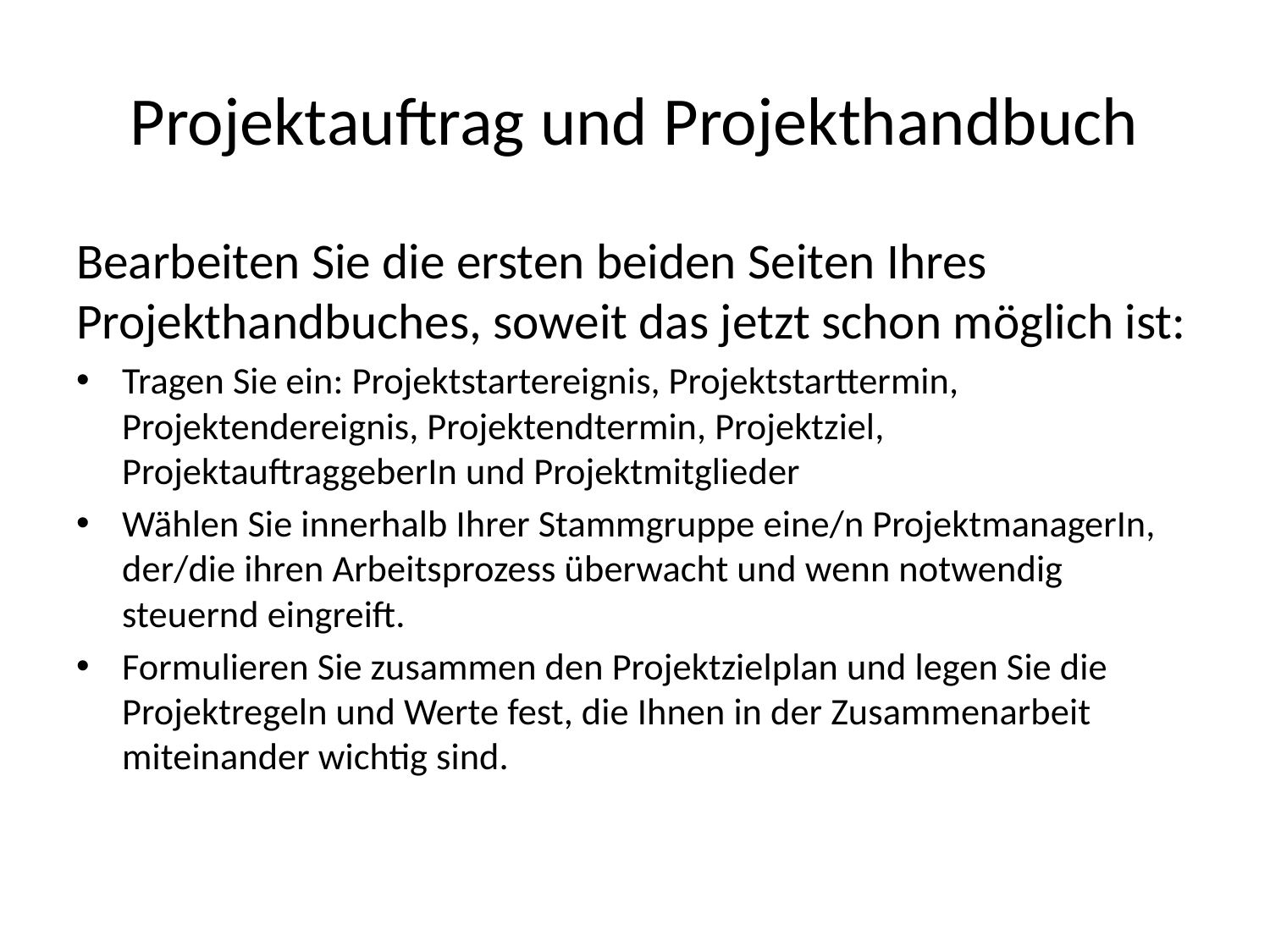

# Projektauftrag und Projekthandbuch
Bearbeiten Sie die ersten beiden Seiten Ihres Projekthandbuches, soweit das jetzt schon möglich ist:
Tragen Sie ein: Projektstartereignis, Projektstarttermin, Projektendereignis, Projektendtermin, Projektziel, ProjektauftraggeberIn und Projektmitglieder
Wählen Sie innerhalb Ihrer Stammgruppe eine/n ProjektmanagerIn, der/die ihren Arbeitsprozess überwacht und wenn notwendig steuernd eingreift.
Formulieren Sie zusammen den Projektzielplan und legen Sie die Projektregeln und Werte fest, die Ihnen in der Zusammenarbeit miteinander wichtig sind.